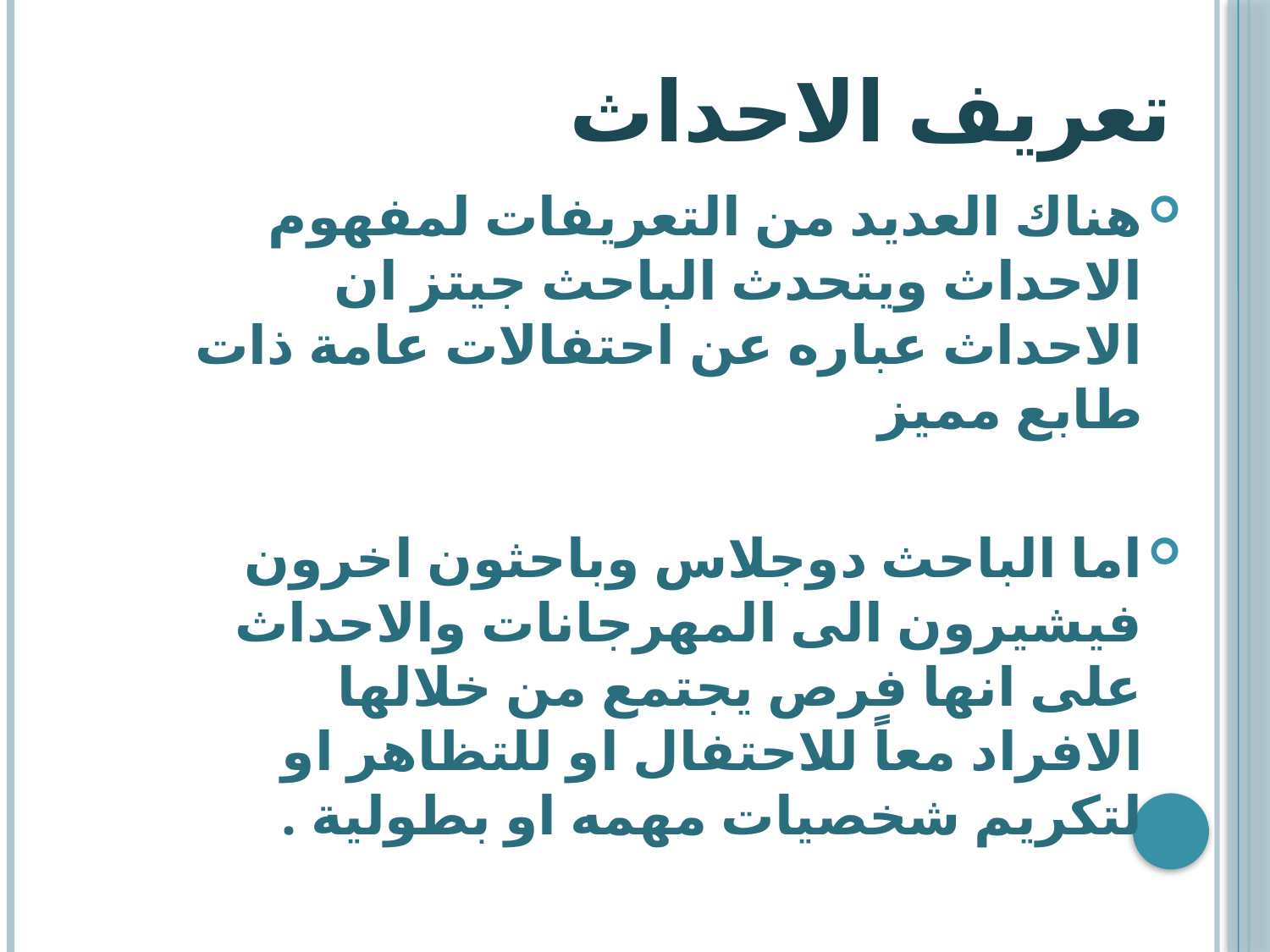

# تعريف الاحداث
هناك العديد من التعريفات لمفهوم الاحداث ويتحدث الباحث جيتز ان الاحداث عباره عن احتفالات عامة ذات طابع مميز

اما الباحث دوجلاس وباحثون اخرون فيشيرون الى المهرجانات والاحداث على انها فرص يجتمع من خلالها الافراد معاً للاحتفال او للتظاهر او لتكريم شخصيات مهمه او بطولية .